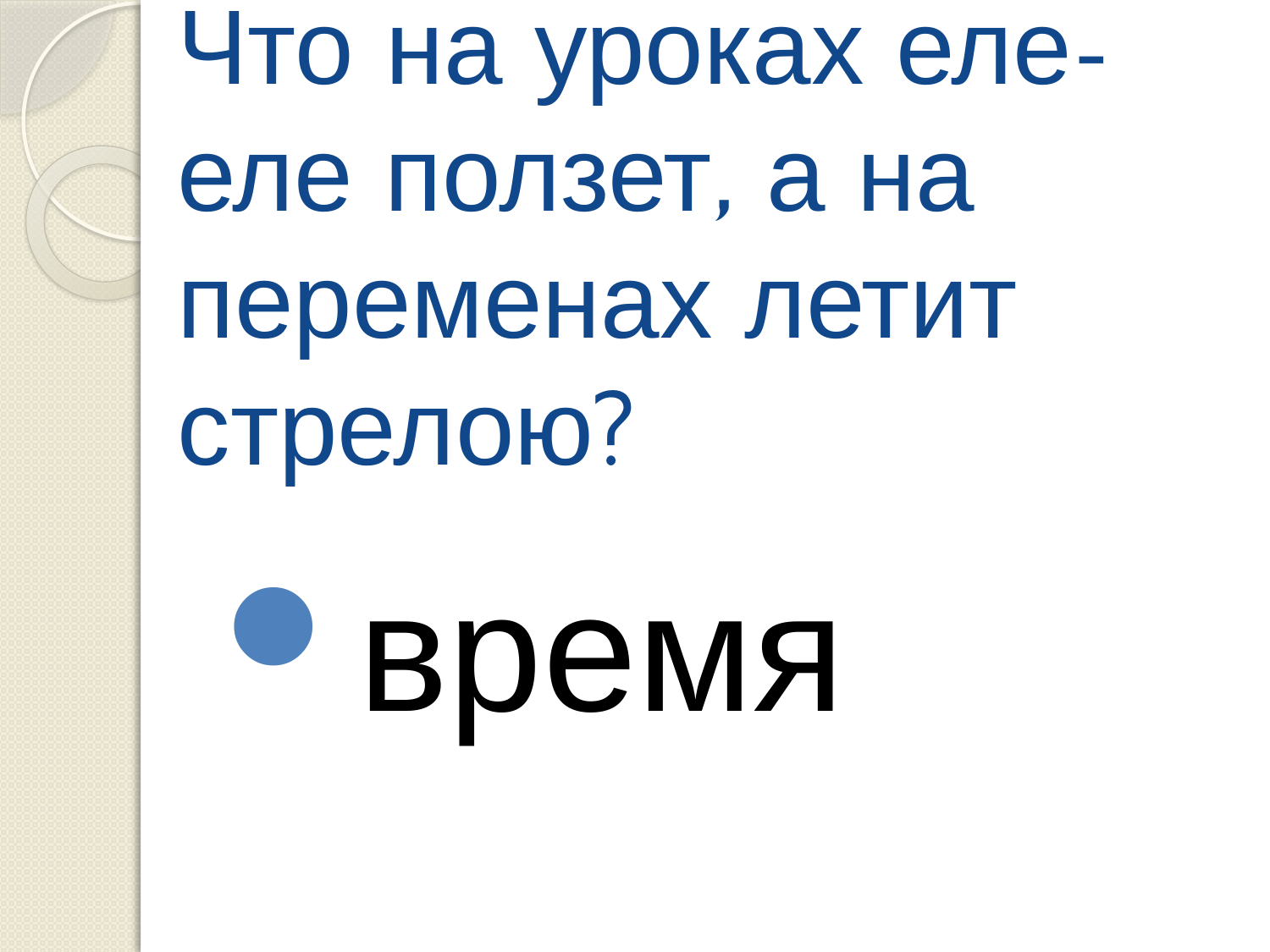

# Что на уроках еле-еле ползет, а на переменах летит стрелою?
время